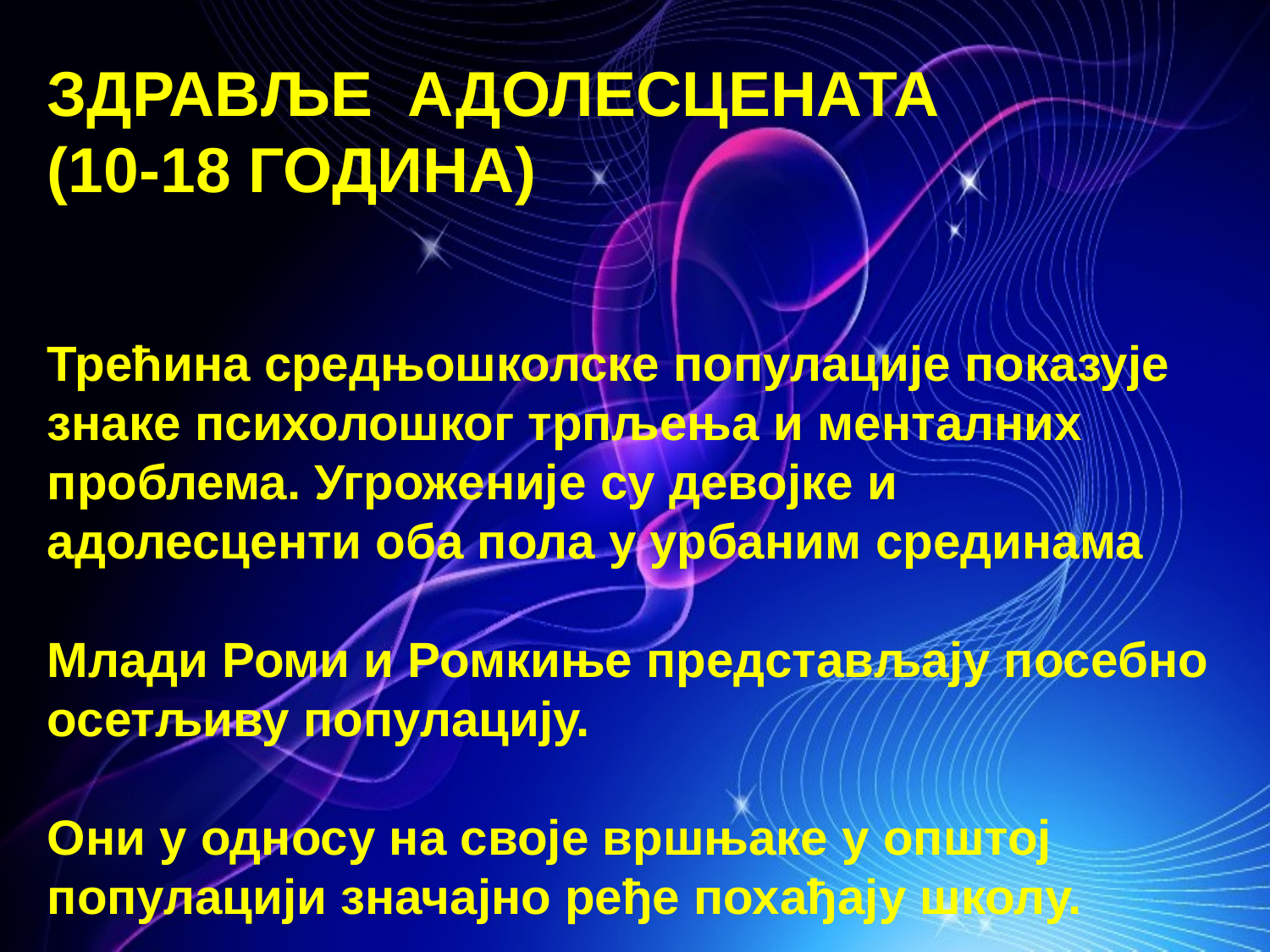

ЗДРАВЉЕ  АДОЛЕСЦЕНАТА
(10-18 ГОДИНА)

Трећина средњошколске популације показује знаке психолошког трпљења и менталних проблема. Угроженије су девојке и адолесценти оба пола у урбаним срединама

Млади Роми и Ромкиње представљају посебно осетљиву популацију.

Они у односу на своје вршњаке у општој популацији значајно ређе похађају школу.